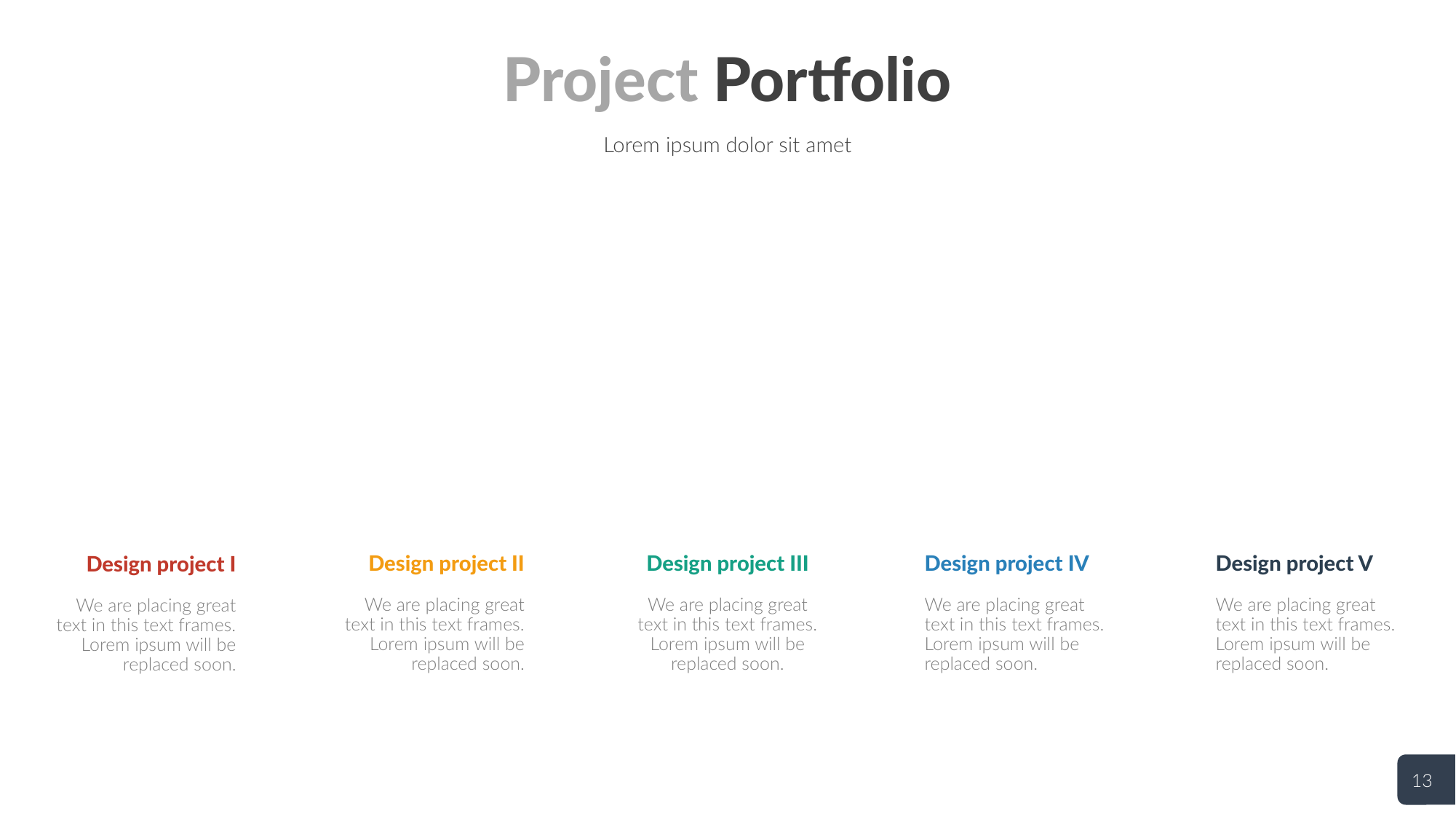

# Project Portfolio
Lorem ipsum dolor sit amet

Design project II
Design project III
Design project IV
Design project V
Design project I
We are placing great text in this text frames. Lorem ipsum will be replaced soon.

We are placing great text in this text frames. Lorem ipsum will be replaced soon.

We are placing great text in this text frames. Lorem ipsum will be replaced soon.

We are placing great text in this text frames. Lorem ipsum will be replaced soon.

We are placing great text in this text frames. Lorem ipsum will be replaced soon.

13